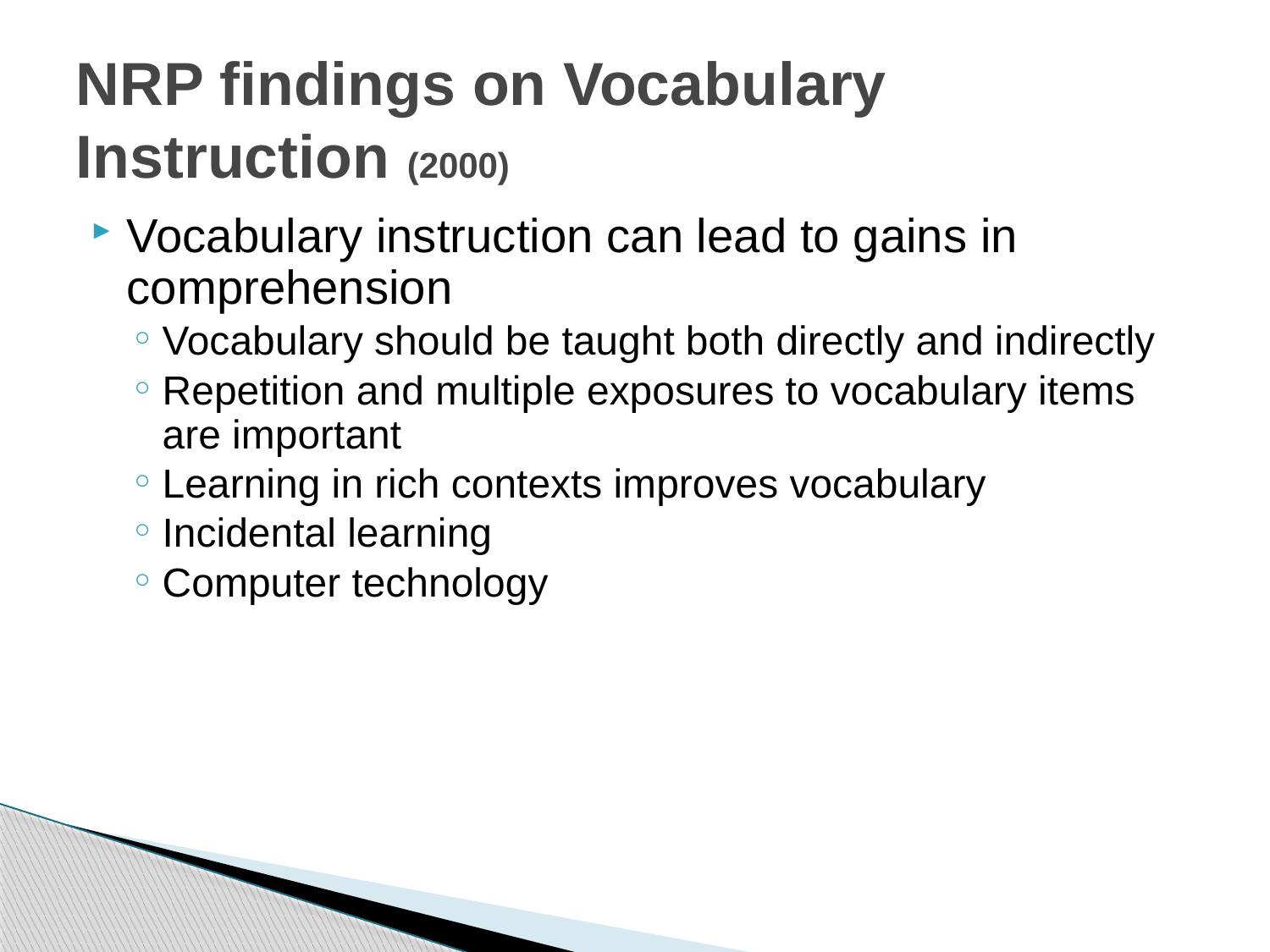

# NRP findings on Vocabulary Instruction (2000)
Vocabulary instruction can lead to gains in comprehension
Vocabulary should be taught both directly and indirectly
Repetition and multiple exposures to vocabulary items are important
Learning in rich contexts improves vocabulary
Incidental learning
Computer technology